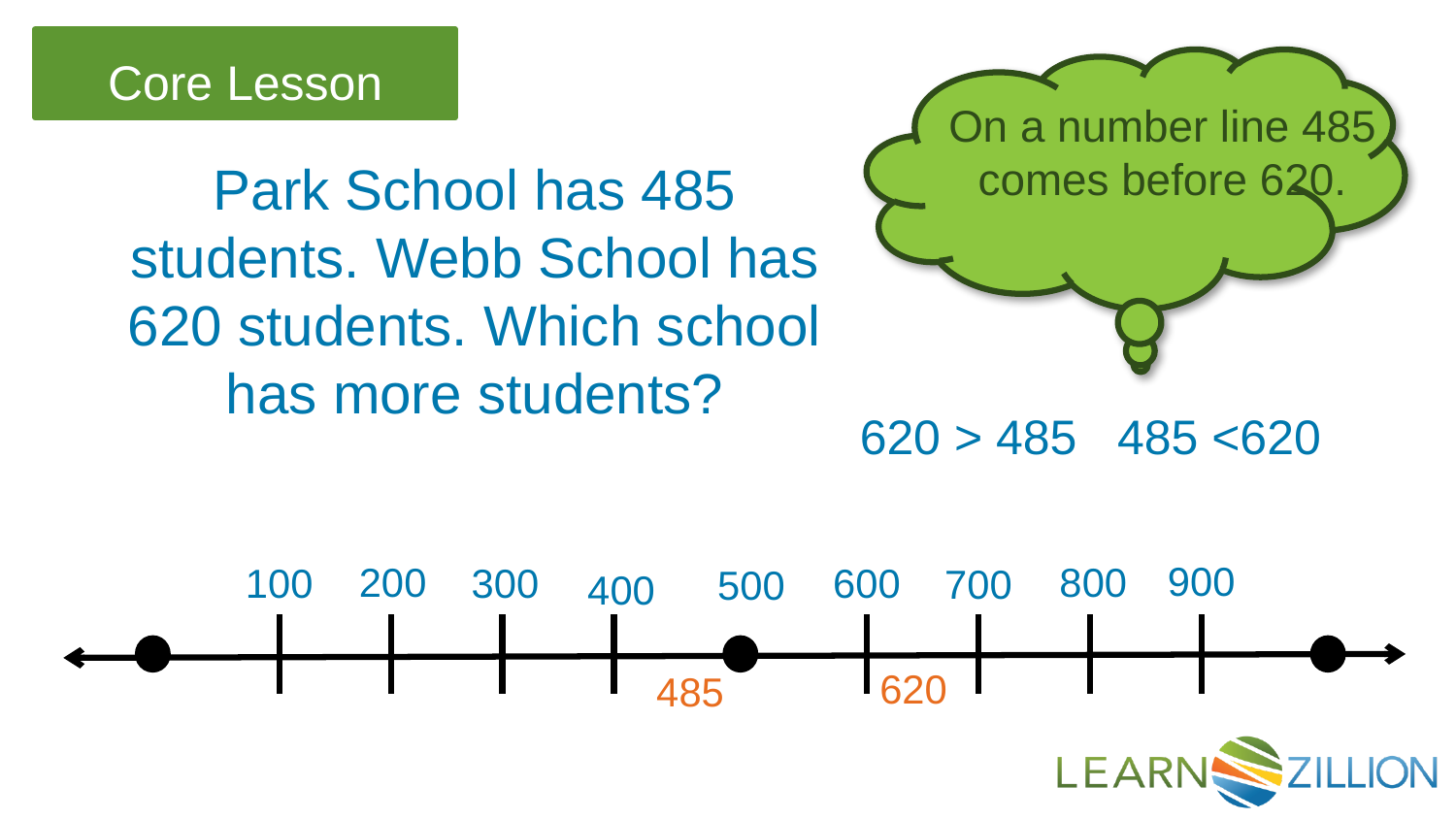

On a number line 485 comes before 620.
Park School has 485 students. Webb School has 620 students. Which school has more students?
620 > 485   485 <620
900
800
200
600
100
300
700
500
400

620
485